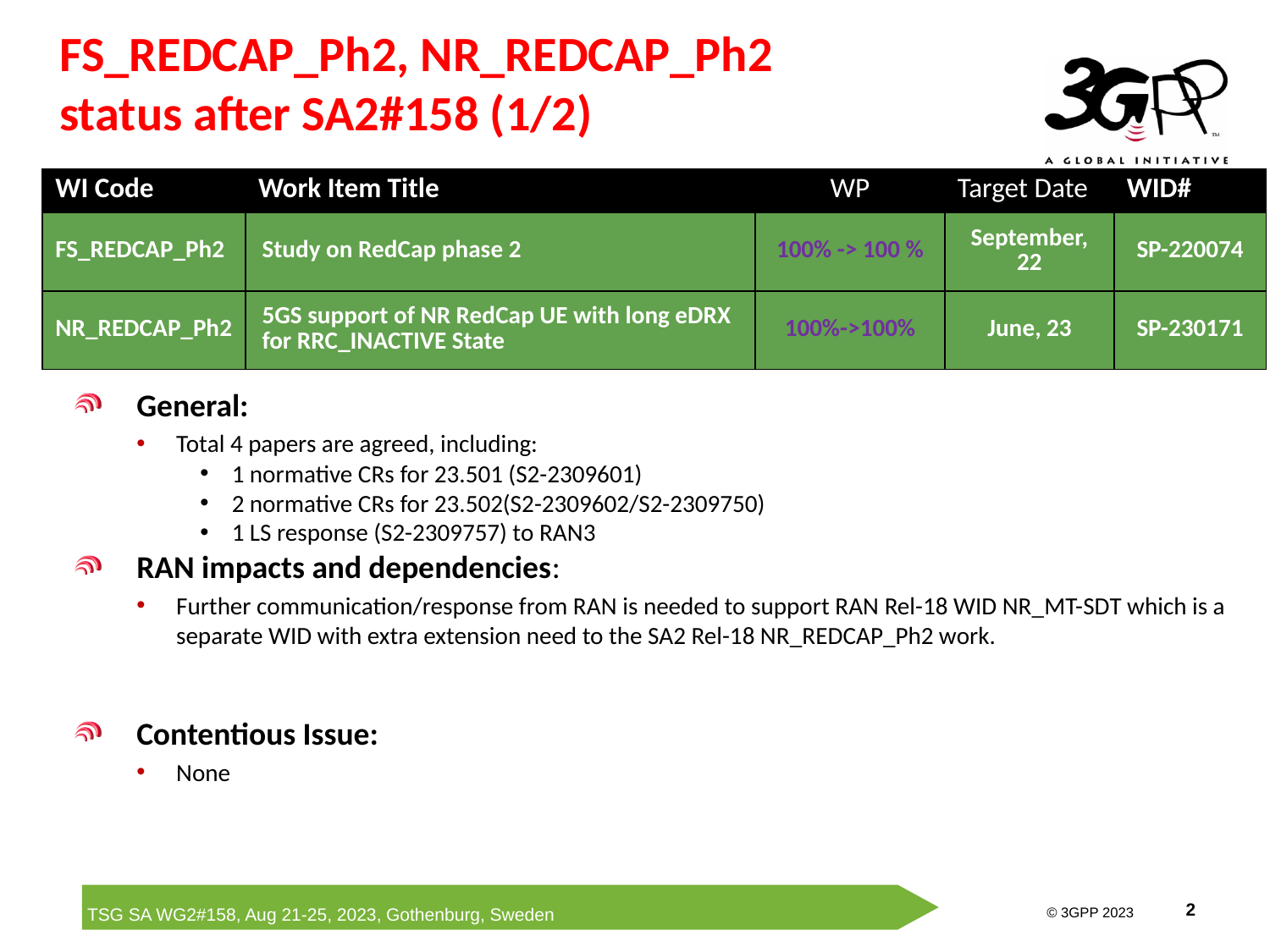

# FS_REDCAP_Ph2, NR_REDCAP_Ph2 status after SA2#158 (1/2)
| WI Code | Work Item Title | WP | Target Date | WID# |
| --- | --- | --- | --- | --- |
| FS\_REDCAP\_Ph2 | Study on RedCap phase 2 | 100% -> 100 % | September, 22 | SP-220074 |
| NR\_REDCAP\_Ph2 | 5GS support of NR RedCap UE with long eDRX for RRC\_INACTIVE State | 100%->100% | June, 23 | SP-230171 |
General:
Total 4 papers are agreed, including:
1 normative CRs for 23.501 (S2-2309601)
2 normative CRs for 23.502(S2-2309602/S2-2309750)
1 LS response (S2-2309757) to RAN3
RAN impacts and dependencies:
Further communication/response from RAN is needed to support RAN Rel-18 WID NR_MT-SDT which is a separate WID with extra extension need to the SA2 Rel-18 NR_REDCAP_Ph2 work.

Contentious Issue:
None